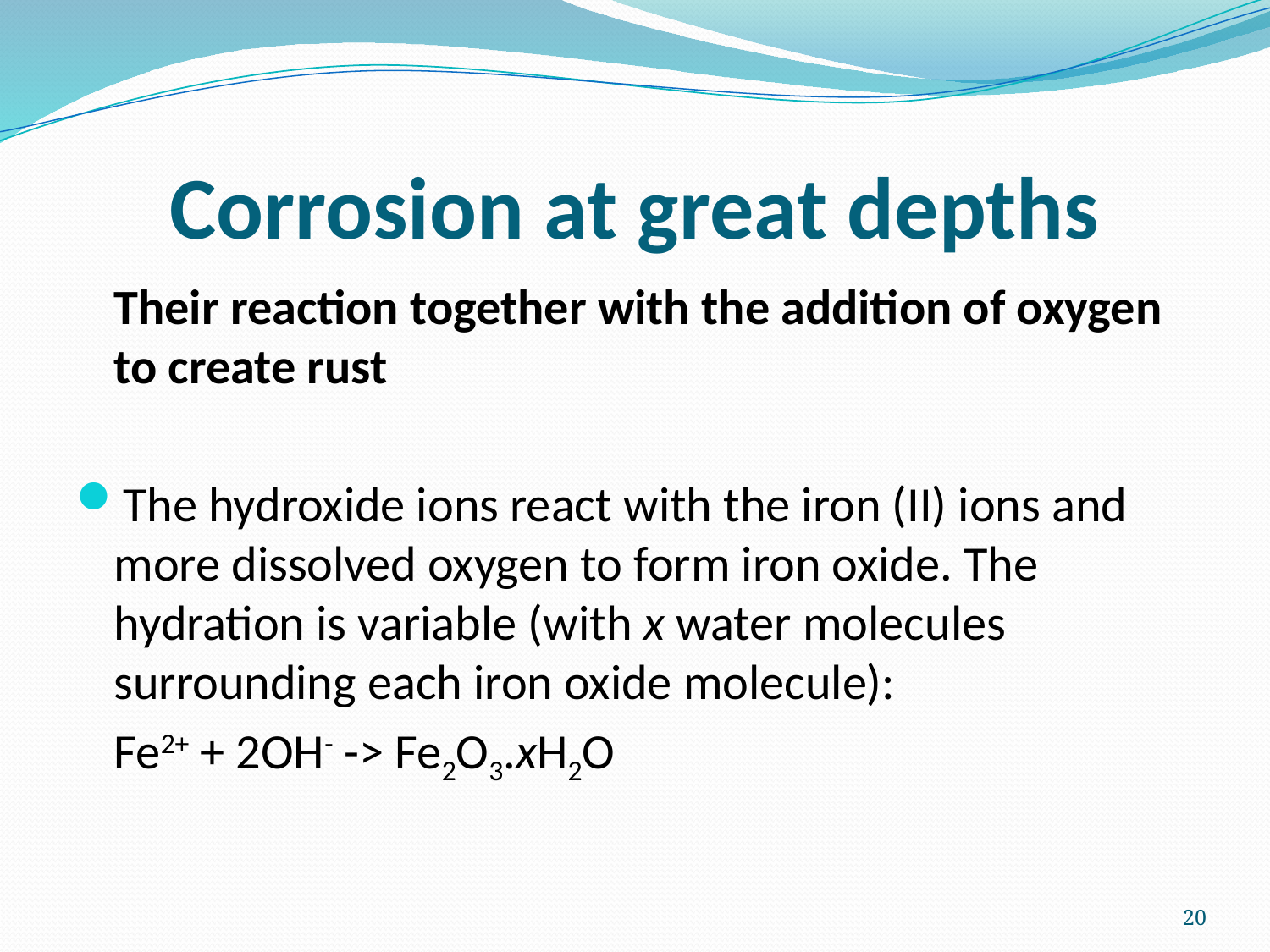

# Corrosion at great depths
	Their reaction together with the addition of oxygen to create rust

The hydroxide ions react with the iron (II) ions and more dissolved oxygen to form iron oxide. The hydration is variable (with x water molecules surrounding each iron oxide molecule):
	Fe2+ + 2OH- -> Fe2O3.xH2O

20